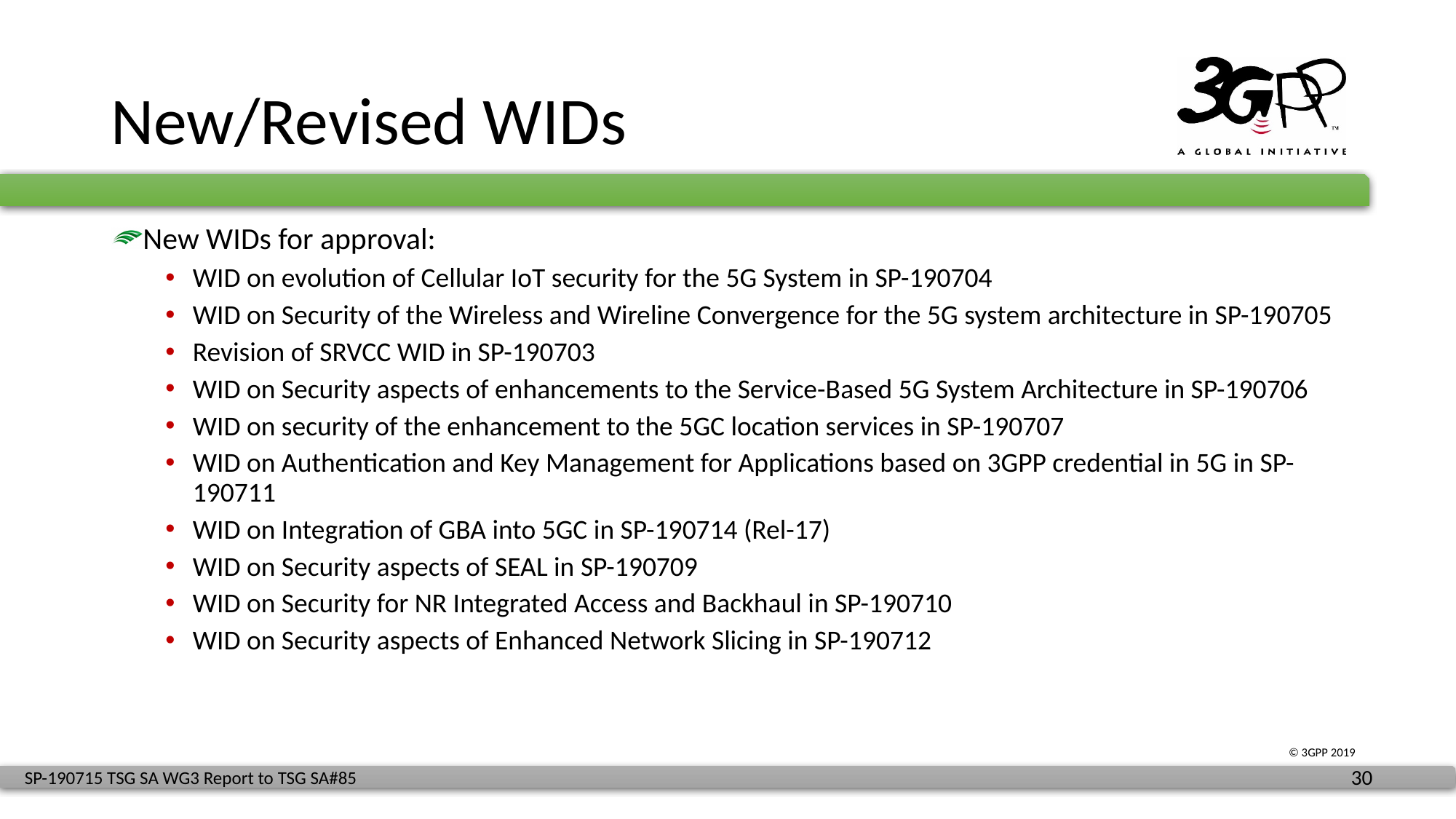

# New/Revised WIDs
New WIDs for approval:
WID on evolution of Cellular IoT security for the 5G System in SP-190704
WID on Security of the Wireless and Wireline Convergence for the 5G system architecture in SP-190705
Revision of SRVCC WID in SP-190703
WID on Security aspects of enhancements to the Service-Based 5G System Architecture in SP-190706
WID on security of the enhancement to the 5GC location services in SP-190707
WID on Authentication and Key Management for Applications based on 3GPP credential in 5G in SP-190711
WID on Integration of GBA into 5GC in SP-190714 (Rel-17)
WID on Security aspects of SEAL in SP-190709
WID on Security for NR Integrated Access and Backhaul in SP-190710
WID on Security aspects of Enhanced Network Slicing in SP-190712